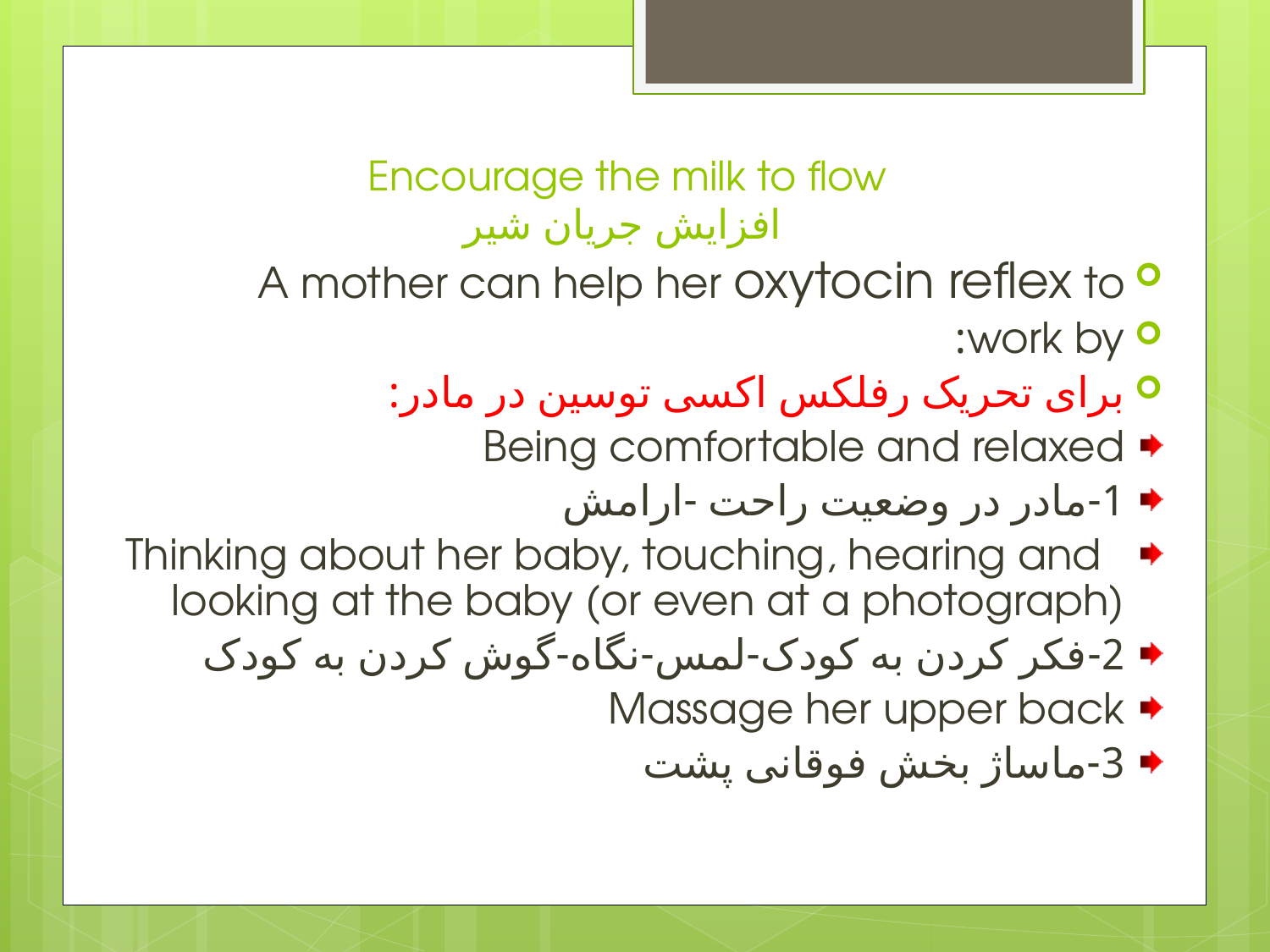

# Encourage the milk to flow افزایش جریان شیر
A mother can help her oxytocin reflex to
work by:
برای تحریک رفلکس اکسی توسین در مادر:
Being comfortable and relaxed
1-مادر در وضعیت راحت -ارامش
Thinking about her baby, touching, hearing and     looking at the baby (or even at a photograph)
2-فکر کردن به کودک-لمس-نگاه-گوش کردن به کودک
Massage her upper back
3-ماساژ بخش فوقانی پشت